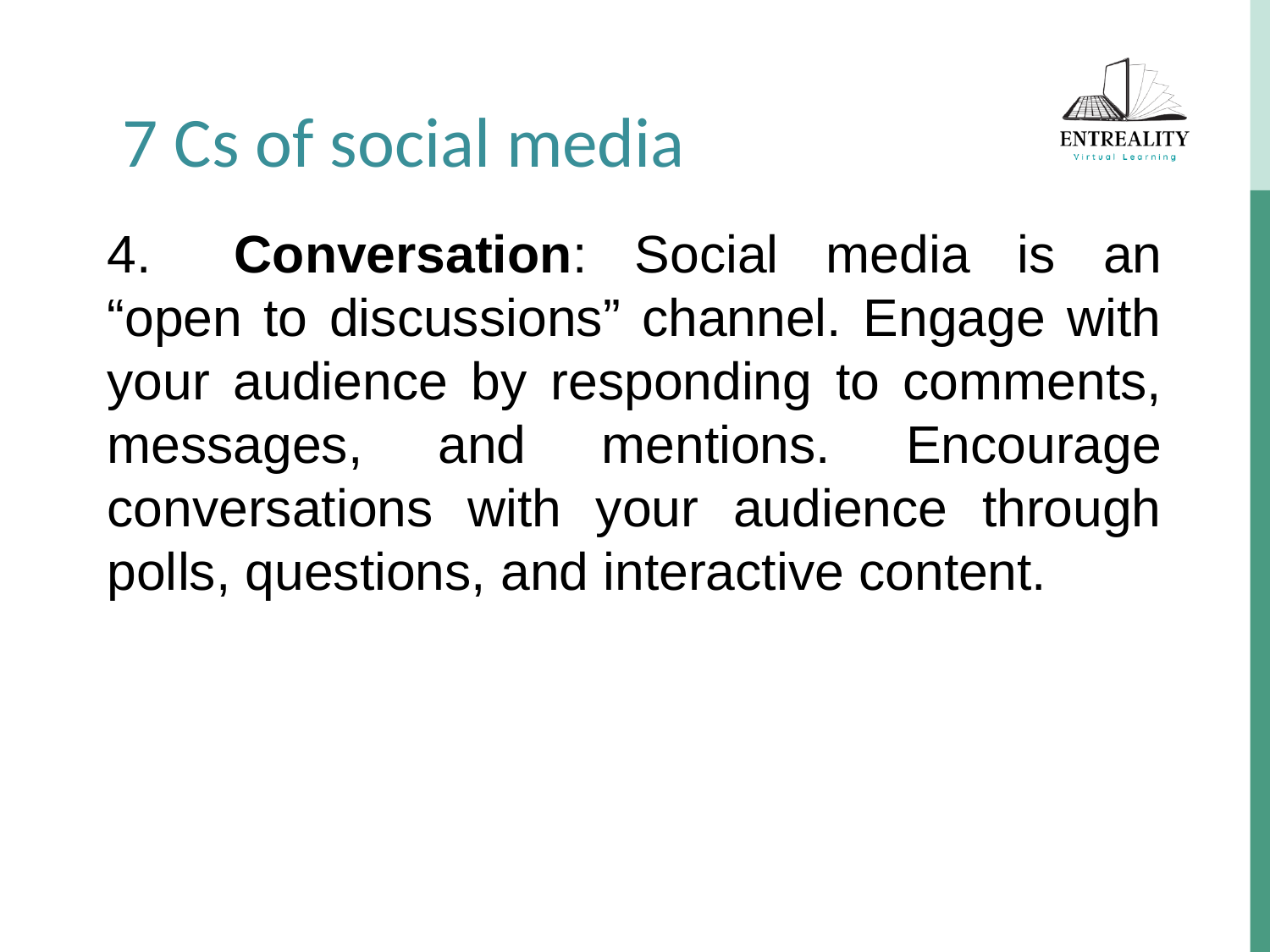

7 Cs of social media
4.	Conversation: Social media is an “open to discussions” channel. Engage with your audience by responding to comments, messages, and mentions. Encourage conversations with your audience through polls, questions, and interactive content.